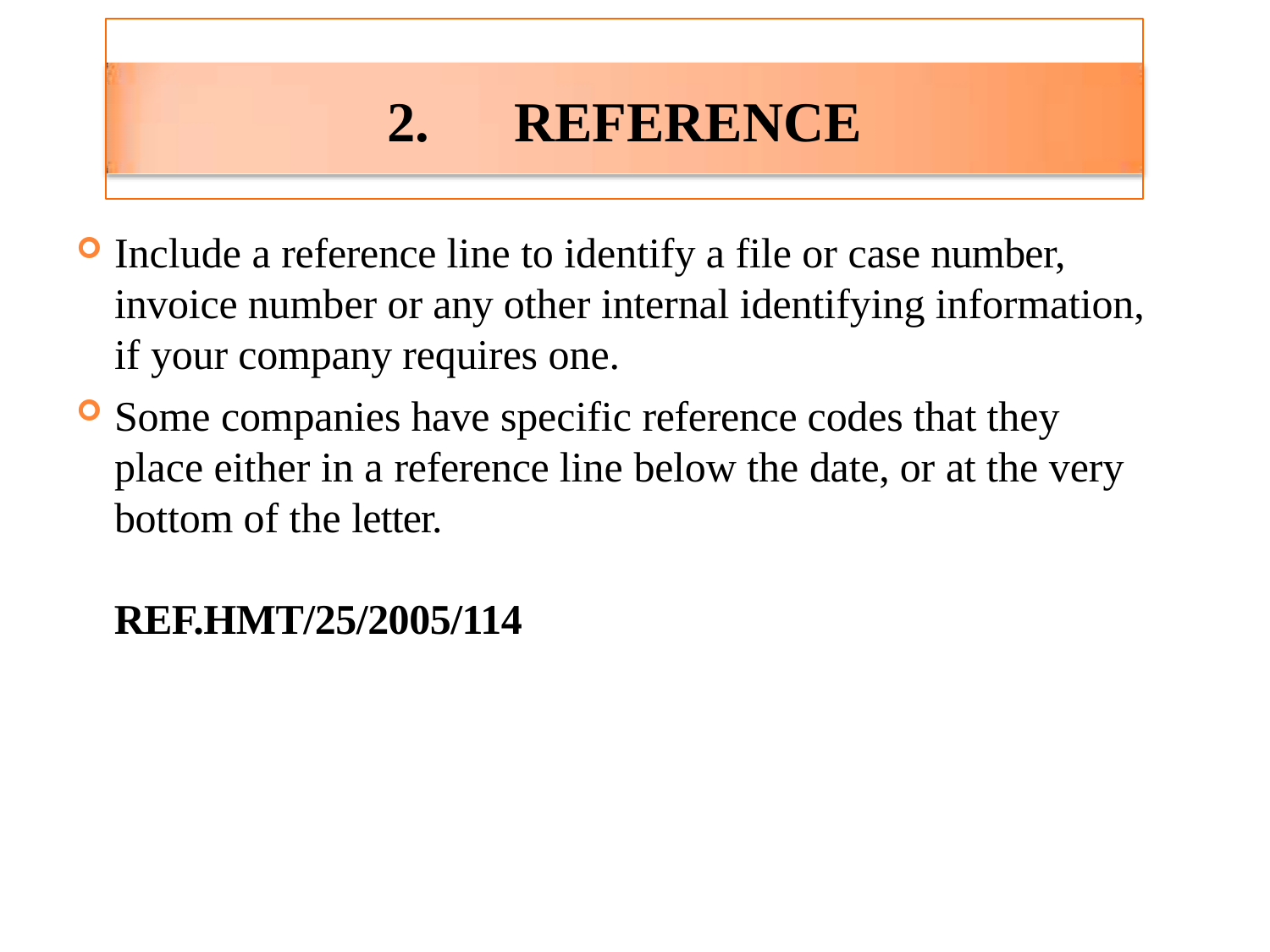

# 2.	REFERENCE
Include a reference line to identify a file or case number,  invoice number or any other internal identifying information,  if your company requires one.
Some companies have specific reference codes that they  place either in a reference line below the date, or at the very  bottom of the letter.

REF.HMT/25/2005/114